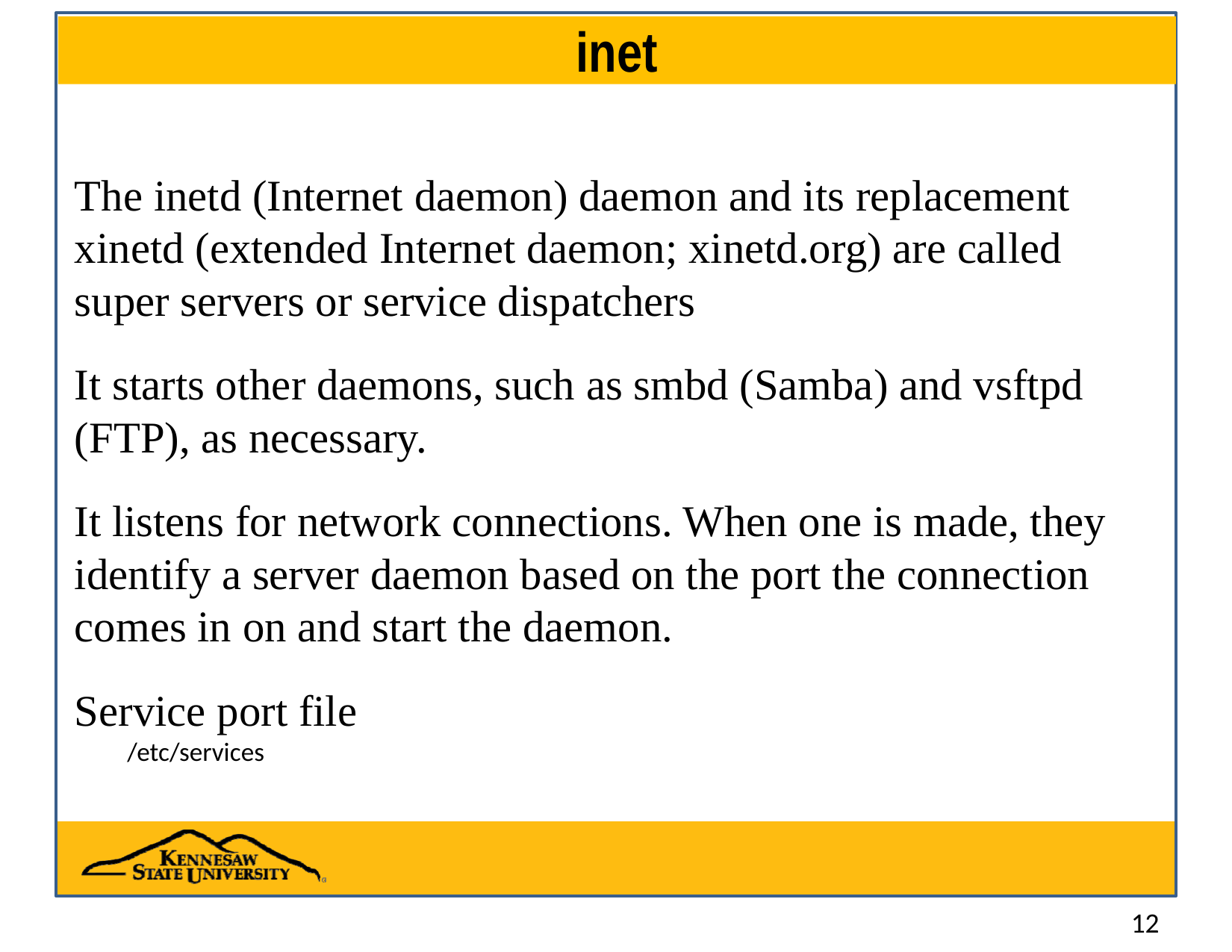

# inet
The inetd (Internet daemon) daemon and its replacement xinetd (extended Internet daemon; xinetd.org) are called super servers or service dispatchers

It starts other daemons, such as smbd (Samba) and vsftpd (FTP), as necessary.

It listens for network connections. When one is made, they identify a server daemon based on the port the connection comes in on and start the daemon.

Service port file
/etc/services